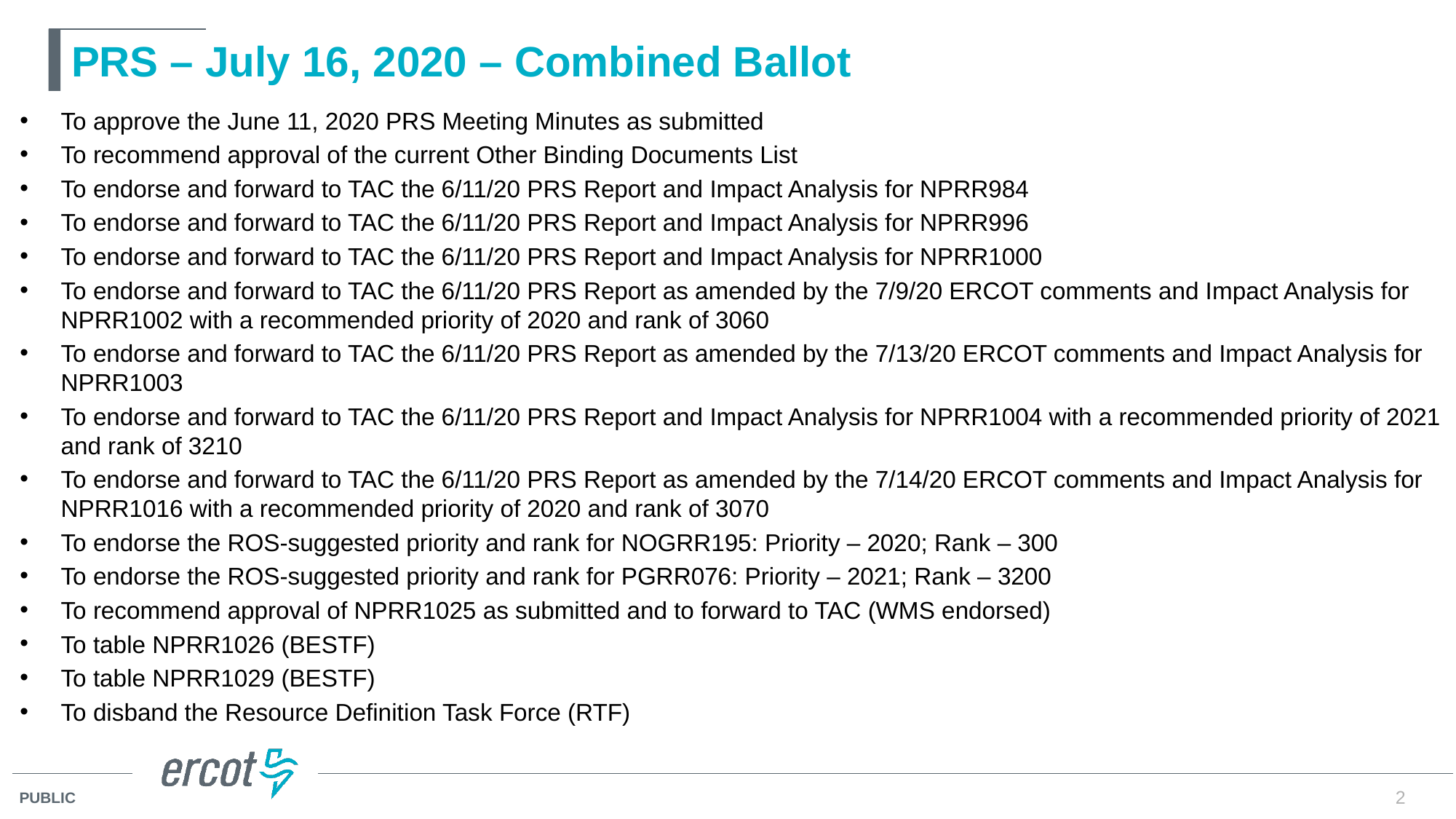

# PRS – July 16, 2020 – Combined Ballot
To approve the June 11, 2020 PRS Meeting Minutes as submitted
To recommend approval of the current Other Binding Documents List
To endorse and forward to TAC the 6/11/20 PRS Report and Impact Analysis for NPRR984
To endorse and forward to TAC the 6/11/20 PRS Report and Impact Analysis for NPRR996
To endorse and forward to TAC the 6/11/20 PRS Report and Impact Analysis for NPRR1000
To endorse and forward to TAC the 6/11/20 PRS Report as amended by the 7/9/20 ERCOT comments and Impact Analysis for NPRR1002 with a recommended priority of 2020 and rank of 3060
To endorse and forward to TAC the 6/11/20 PRS Report as amended by the 7/13/20 ERCOT comments and Impact Analysis for NPRR1003
To endorse and forward to TAC the 6/11/20 PRS Report and Impact Analysis for NPRR1004 with a recommended priority of 2021 and rank of 3210
To endorse and forward to TAC the 6/11/20 PRS Report as amended by the 7/14/20 ERCOT comments and Impact Analysis for NPRR1016 with a recommended priority of 2020 and rank of 3070
To endorse the ROS-suggested priority and rank for NOGRR195: Priority – 2020; Rank – 300
To endorse the ROS-suggested priority and rank for PGRR076: Priority – 2021; Rank – 3200
To recommend approval of NPRR1025 as submitted and to forward to TAC (WMS endorsed)
To table NPRR1026 (BESTF)
To table NPRR1029 (BESTF)
To disband the Resource Definition Task Force (RTF)

2